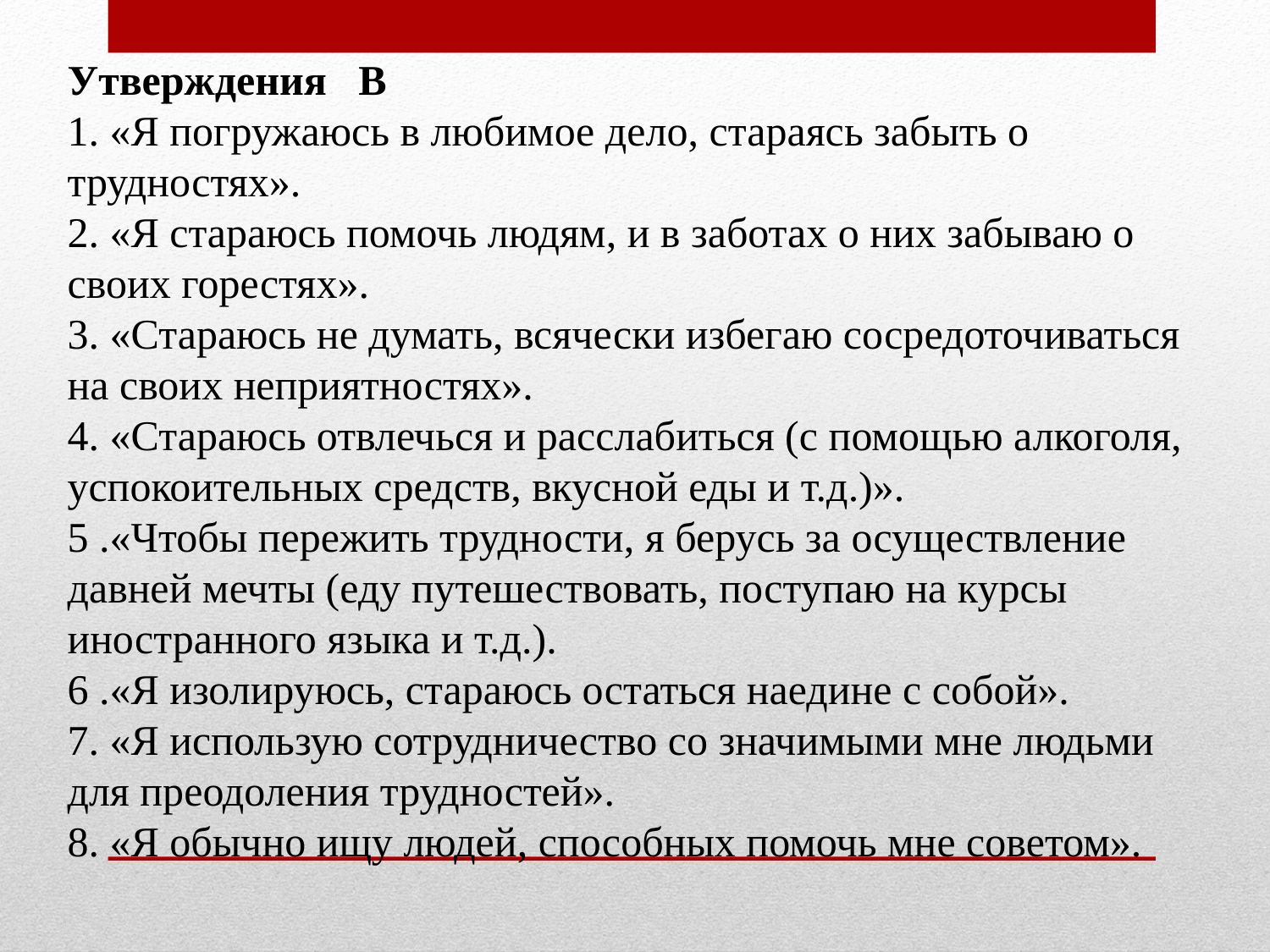

Утверждения   В
1. «Я погружаюсь в любимое дело, стараясь забыть о трудностях».
2. «Я стараюсь помочь людям, и в заботах о них забываю о своих горестях».
3. «Стараюсь не думать, всячески избегаю сосредоточиваться на своих неприятностях».
4. «Стараюсь отвлечься и расслабиться (с помощью алкоголя, успокоительных средств, вкусной еды и т.д.)».
5 .«Чтобы пережить трудности, я берусь за осуществление давней мечты (еду путешествовать, поступаю на курсы иностранного языка и т.д.).
6 .«Я изолируюсь, стараюсь остаться наедине с собой».
7. «Я использую сотрудничество со значимыми мне людьми для преодоления трудностей».
8. «Я обычно ищу людей, способных помочь мне советом».